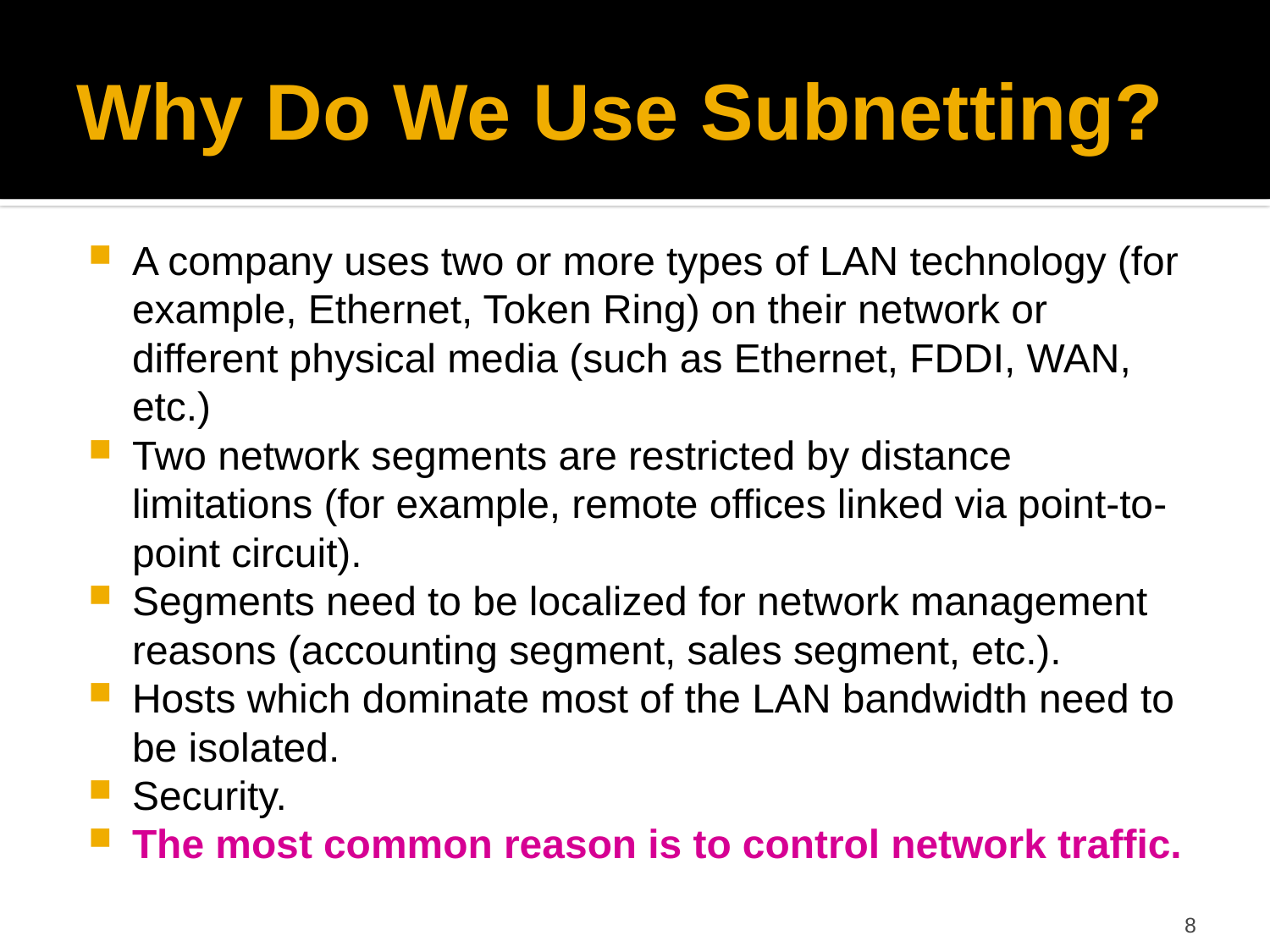

# Why Do We Use Subnetting?
A company uses two or more types of LAN technology (for example, Ethernet, Token Ring) on their network or different physical media (such as Ethernet, FDDI, WAN, etc.)
Two network segments are restricted by distance limitations (for example, remote offices linked via point-to-point circuit).
Segments need to be localized for network management reasons (accounting segment, sales segment, etc.).
Hosts which dominate most of the LAN bandwidth need to be isolated.
Security.
The most common reason is to control network traffic.

8